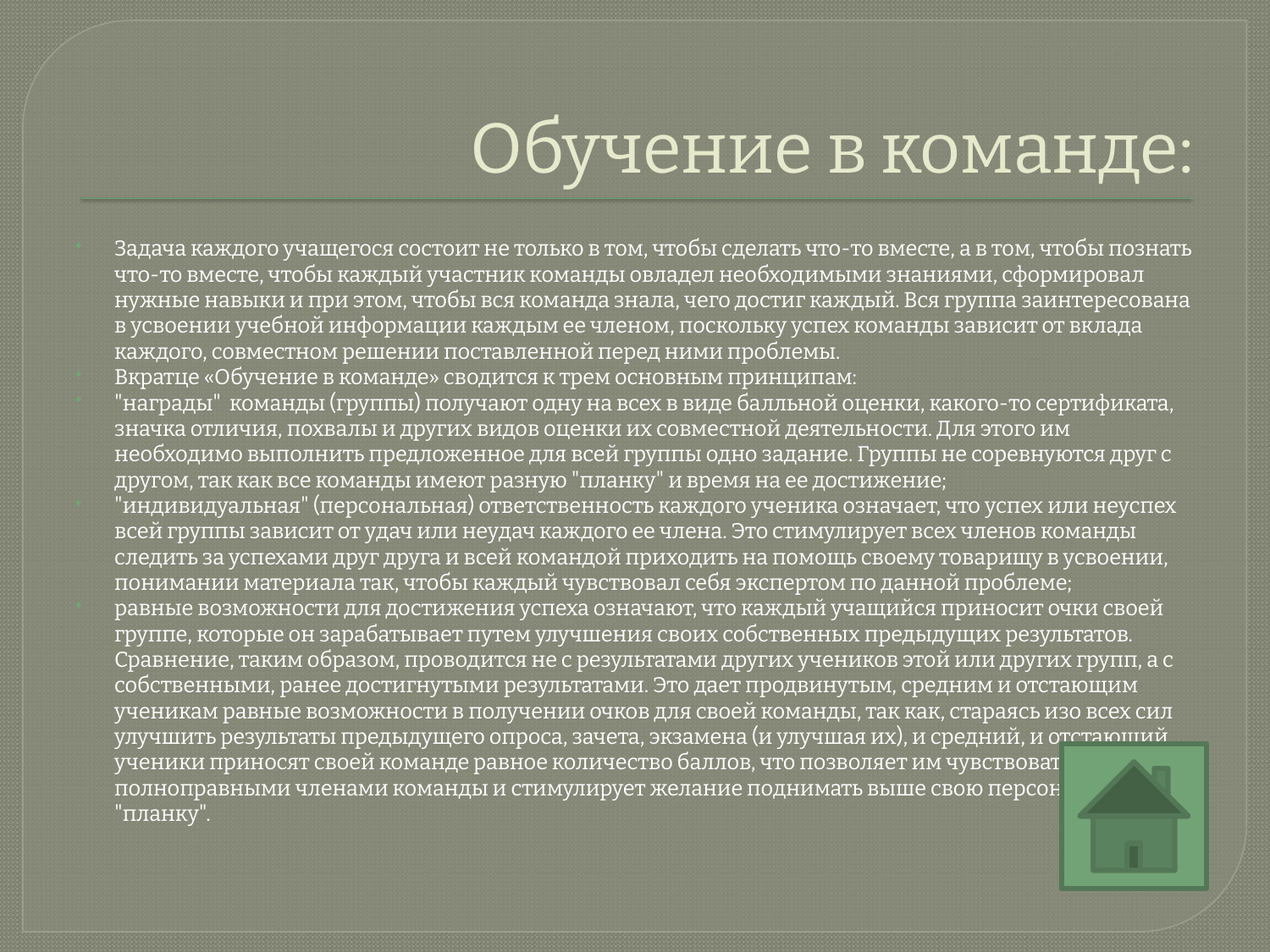

# Обучение в команде:
Задача каждого учащегося состоит не только в том, чтобы сделать что-то вместе, а в том, чтобы познать что-то вместе, чтобы каждый участник команды овладел необходимыми знаниями, сформировал нужные навыки и при этом, чтобы вся команда знала, чего достиг каждый. Вся группа заинтересована в усвоении учебной информации каждым ее членом, поскольку успех команды зависит от вклада каждого, совместном решении поставленной перед ними проблемы.
Вкратце «Обучение в команде» сводится к трем основным принципам:
"награды"  команды (группы) получают одну на всех в виде балльной оценки, какого-то сертификата, значка отличия, похвалы и других видов оценки их совместной деятельности. Для этого им необходимо выполнить предложенное для всей группы одно задание. Группы не соревнуются друг с другом, так как все команды имеют разную "планку" и время на ее достижение;
"индивидуальная" (персональная) ответственность каждого ученика означает, что успех или неуспех всей группы зависит от удач или неудач каждого ее члена. Это стимулирует всех членов команды следить за успехами друг друга и всей командой приходить на помощь своему товарищу в усвоении, понимании материала так, чтобы каждый чувствовал себя экспертом по данной проблеме;
равные возможности для достижения успеха означают, что каждый учащийся приносит очки своей группе, которые он зарабатывает путем улучшения своих собственных предыдущих результатов. Сравнение, таким образом, проводится не с результатами других учеников этой или других групп, а с собственными, ранее достигнутыми результатами. Это дает продвинутым, средним и отстающим ученикам равные возможности в получении очков для своей команды, так как, стараясь изо всех сил улучшить результаты предыдущего опроса, зачета, экзамена (и улучшая их), и средний, и отстающий ученики приносят своей команде равное количество баллов, что позволяет им чувствовать себя полноправными членами команды и стимулирует желание поднимать выше свою персональную "планку".